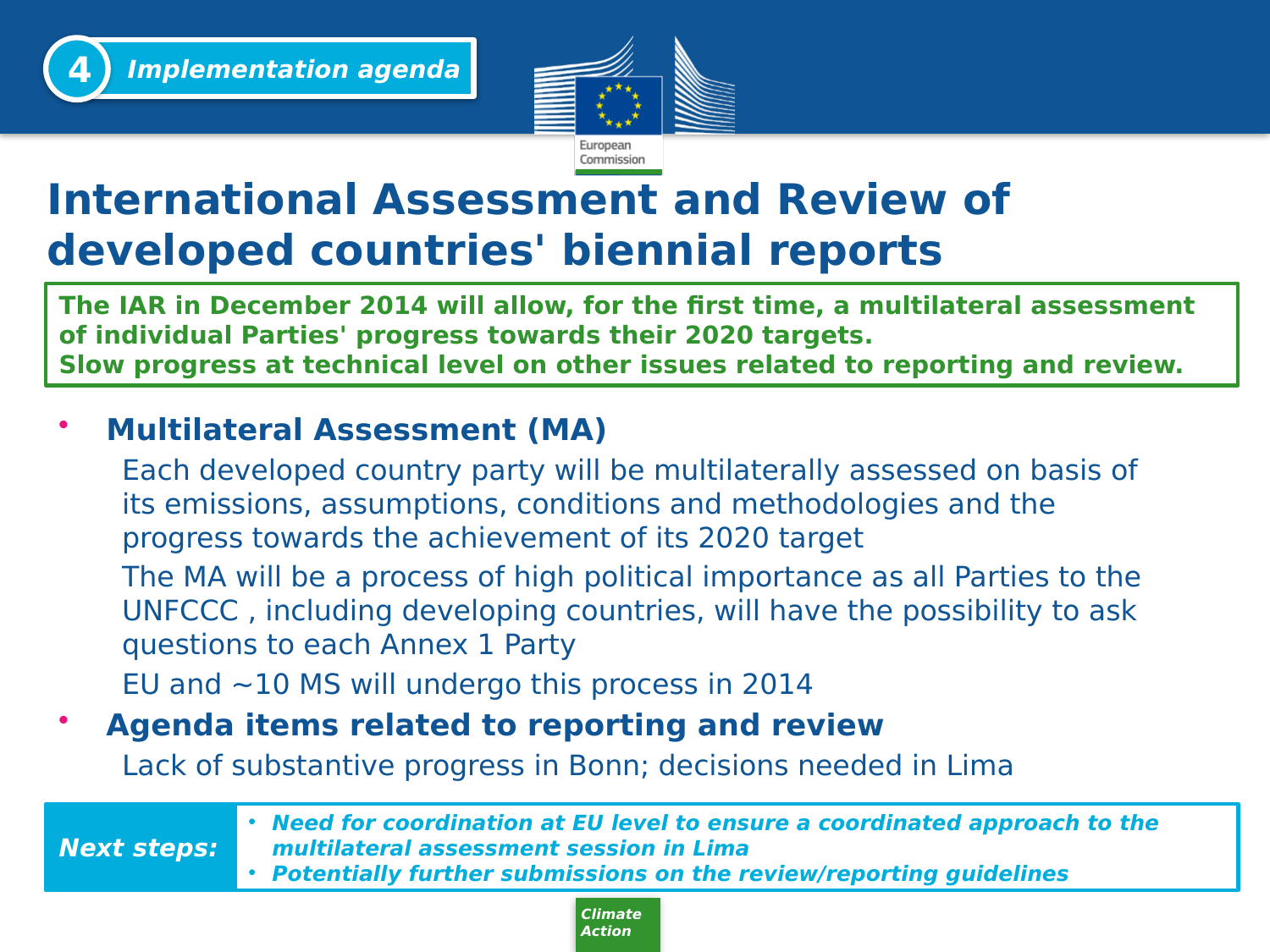

4
Implementation agenda
# International Assessment and Review of developed countries' biennial reports
The IAR in December 2014 will allow, for the first time, a multilateral assessment of individual Parties' progress towards their 2020 targets.
Slow progress at technical level on other issues related to reporting and review.
Multilateral Assessment (MA)
Each developed country party will be multilaterally assessed on basis of its emissions, assumptions, conditions and methodologies and the progress towards the achievement of its 2020 target
The MA will be a process of high political importance as all Parties to the UNFCCC , including developing countries, will have the possibility to ask questions to each Annex 1 Party
EU and ~10 MS will undergo this process in 2014
Agenda items related to reporting and review
Lack of substantive progress in Bonn; decisions needed in Lima
Next steps:
Need for coordination at EU level to ensure a coordinated approach to the multilateral assessment session in Lima
Potentially further submissions on the review/reporting guidelines